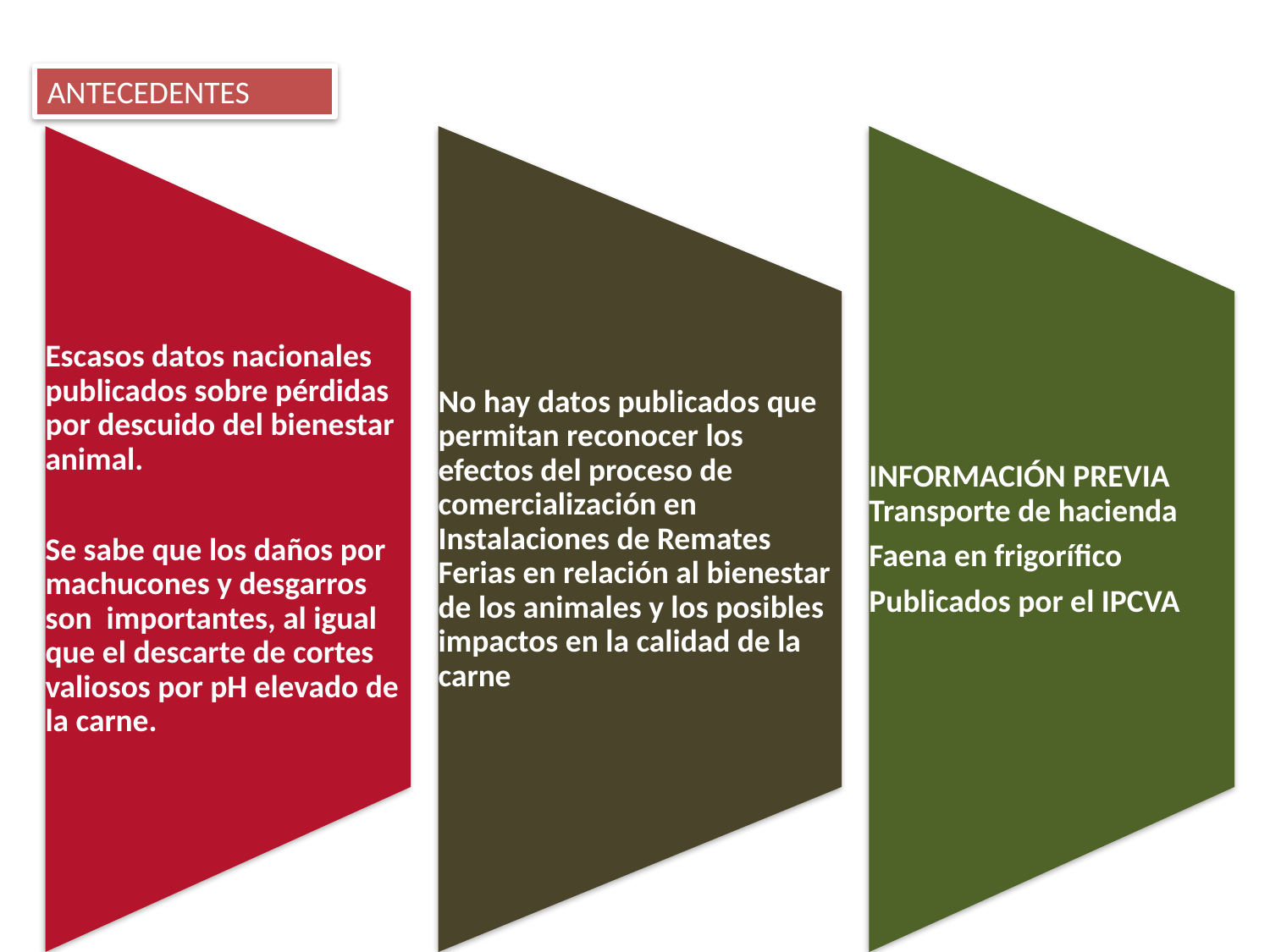

ANTECEDENTES
Escasos datos nacionales publicados sobre pérdidas por descuido del bienestar animal.

Se sabe que los daños por machucones y desgarros  son  importantes, al igual que el descarte de cortes valiosos por pH elevado de la carne.
No hay datos publicados que permitan reconocer los efectos del proceso de comercialización en Instalaciones de Remates Ferias en relación al bienestar de los animales y los posibles impactos en la calidad de la carne
INFORMACIÓN PREVIA Transporte de hacienda
Faena en frigorífico
Publicados por el IPCVA